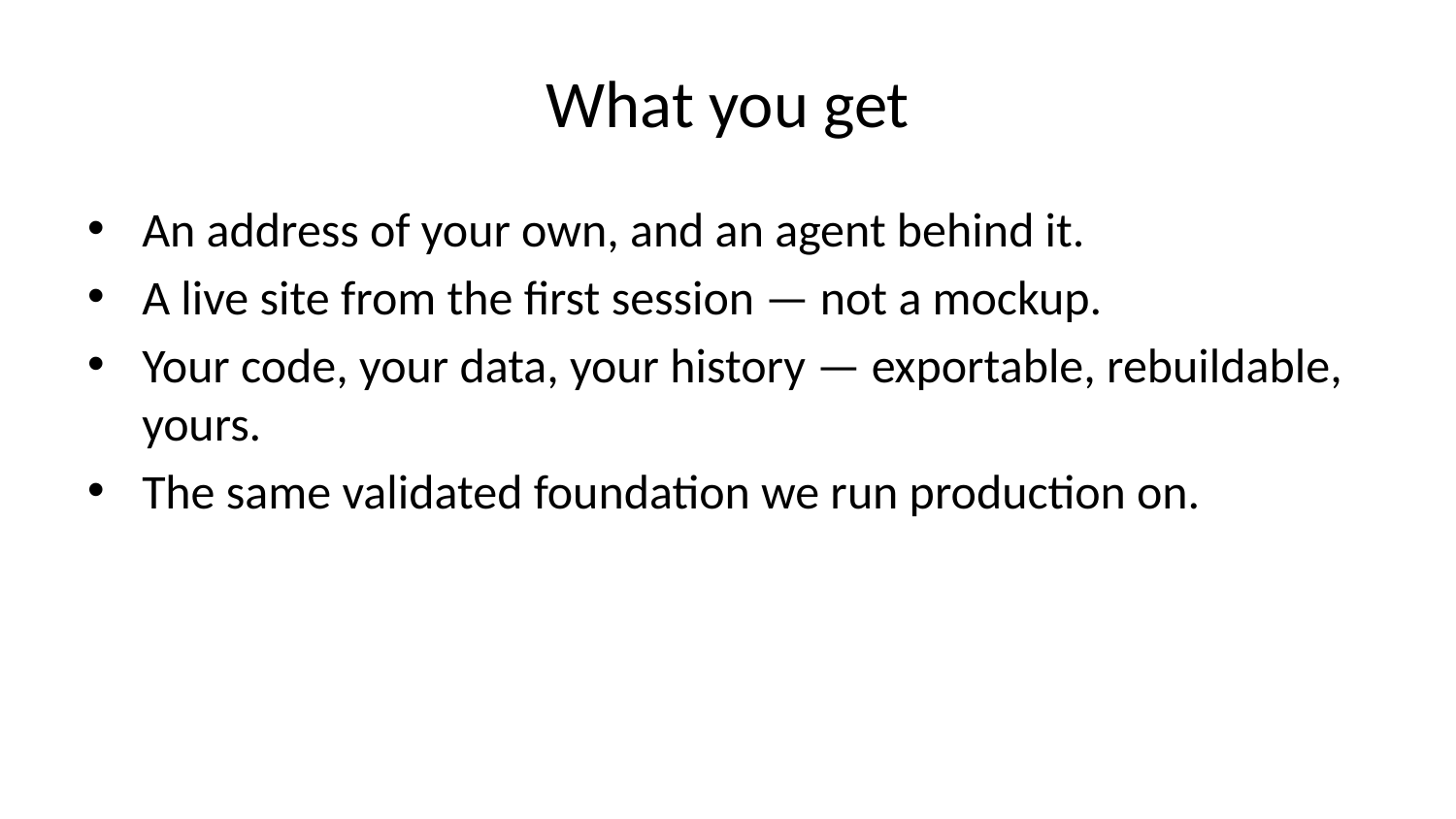

# What you get
An address of your own, and an agent behind it.
A live site from the first session — not a mockup.
Your code, your data, your history — exportable, rebuildable, yours.
The same validated foundation we run production on.